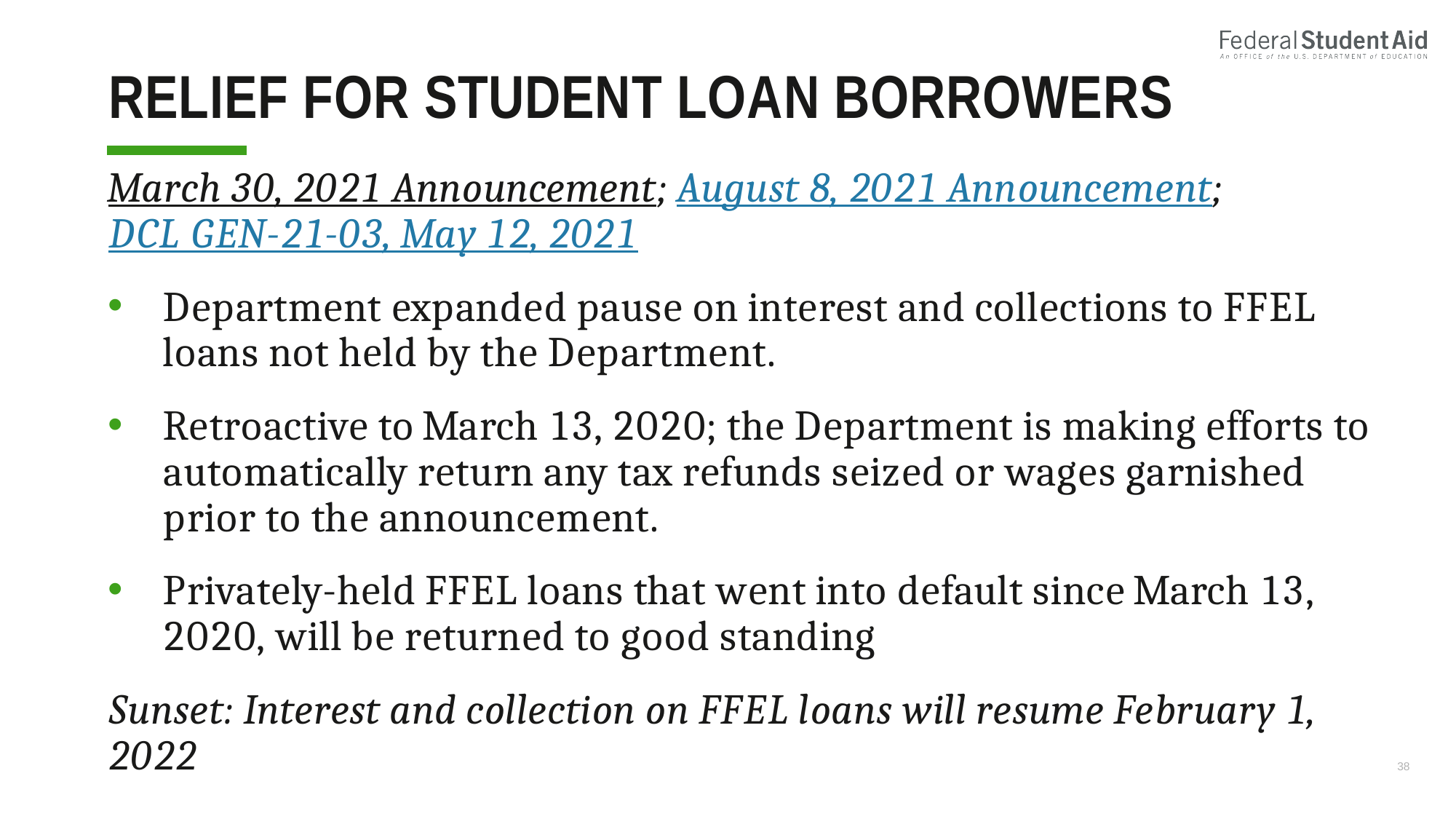

# Relief for student loan borrowers
March 30, 2021 Announcement; August 8, 2021 Announcement; DCL GEN-21-03, May 12, 2021
Department expanded pause on interest and collections to FFEL loans not held by the Department.
Retroactive to March 13, 2020; the Department is making efforts to automatically return any tax refunds seized or wages garnished prior to the announcement.
Privately-held FFEL loans that went into default since March 13, 2020, will be returned to good standing
Sunset: Interest and collection on FFEL loans will resume February 1, 2022

38